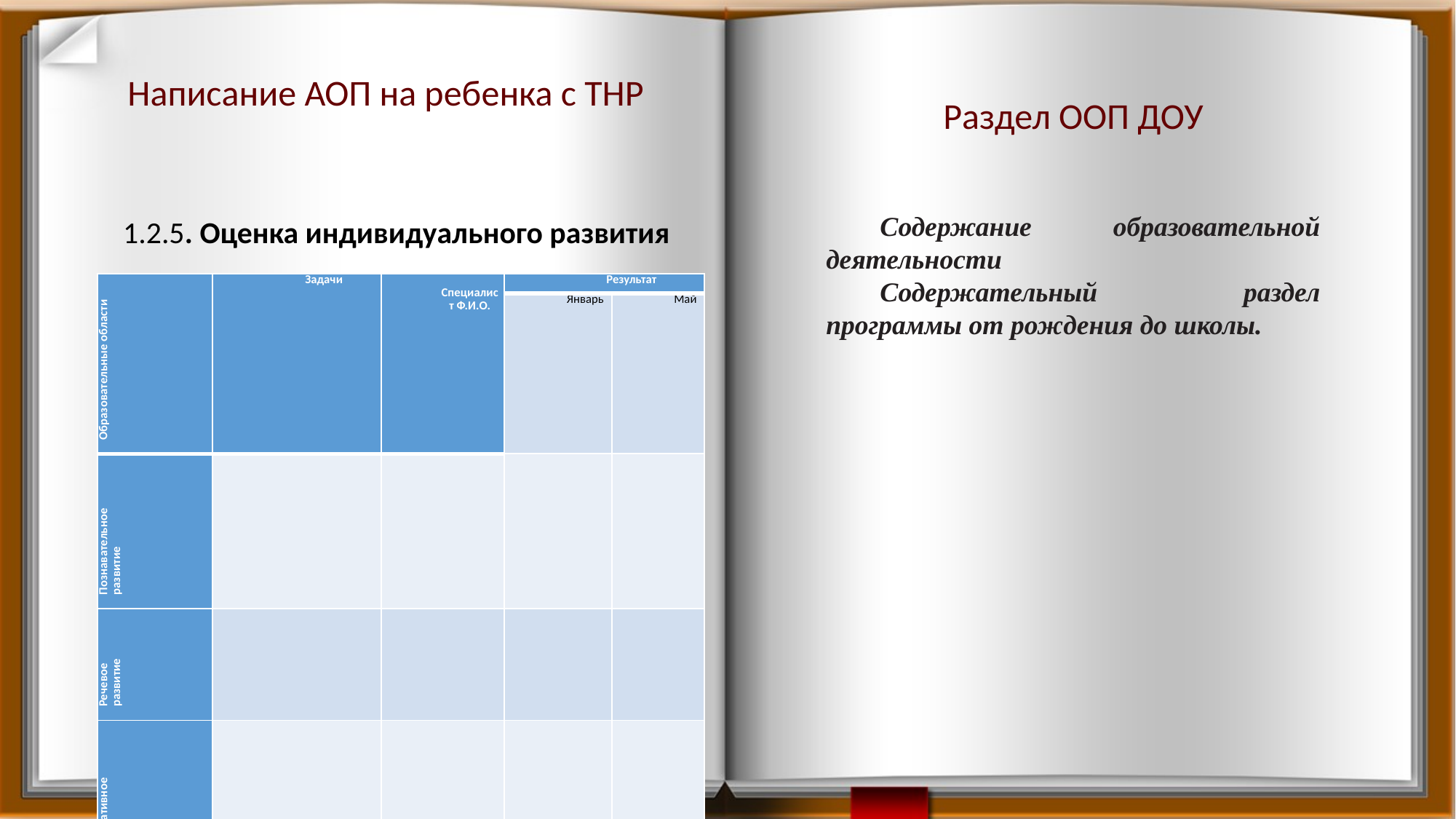

# Написание АОП на ребенка с ТНР
Раздел ООП ДОУ
Содержание образовательной деятельности
Содержательный раздел программы от рождения до школы.

1.2.5. Оценка индивидуального развития
| Образовательные области | Задачи | Специалист Ф.И.О. | Результат |  |
| --- | --- | --- | --- | --- |
|  |  |  | Январь | Май |
| Познавательное развитие |  |  |  |  |
| Речевое развитие |  |  |  |  |
| Социально-коммуникативное развитие |  |  |  |  |
| Художественно - эстетическое развитие |  |  |  |  |
| Физическое развитие |  |  |  |  |